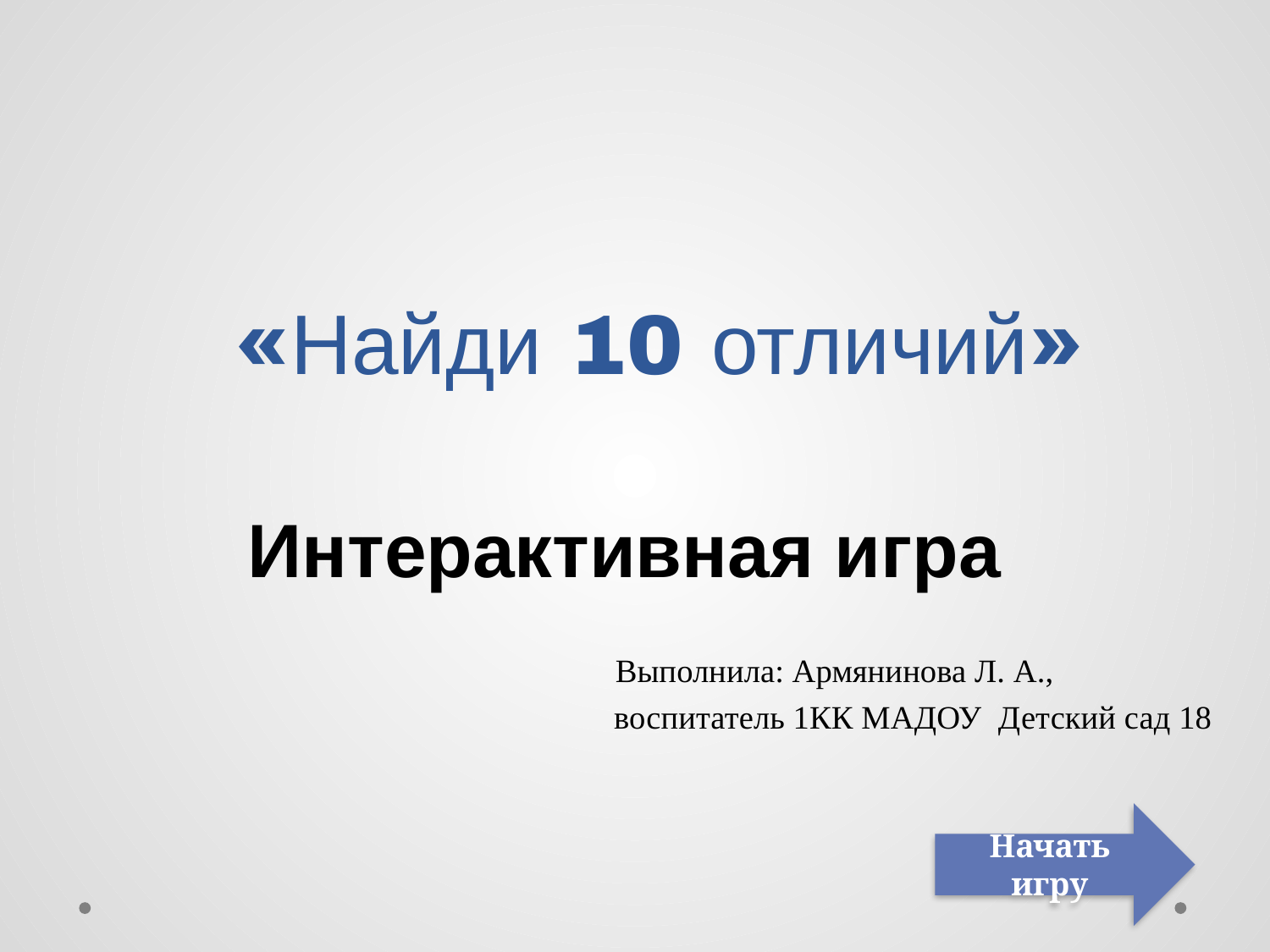

# «Найди 10 отличий»
Интерактивная игра

                                                       Выполнила: Армянинова Л. А.,
воспитатель 1КК МАДОУ  Детский сад 18

Начать игру